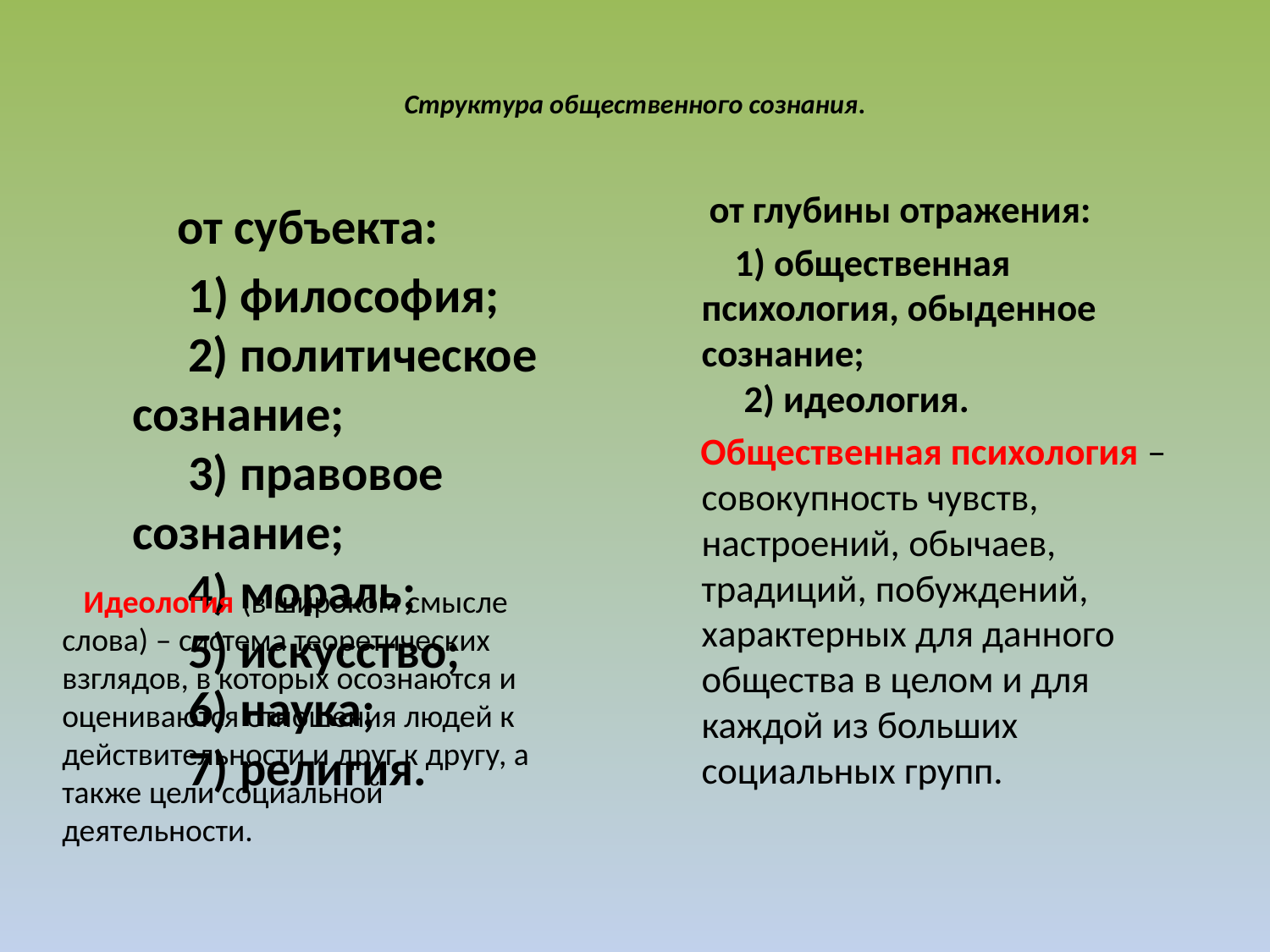

# Структура общественного сознания.
      от глубины отражения:
         1) общественная психология, обыденное сознание;
     2) идеология.
     Общественная психология – совокупность чувств, настроений, обычаев, традиций, побуждений, характерных для данного общества в целом и для каждой из больших социальных групп.
         от субъекта:
          1) философия;
     2) политическое сознание;
     3) правовое сознание;
     4) мораль;
     5) искусство;
     6) наука;
     7) религия.
   Идеология (в широком смысле слова) – система теоретических взглядов, в которых осознаются и оцениваются отношения людей к действительности и друг к другу, а также цели социальной деятельности.